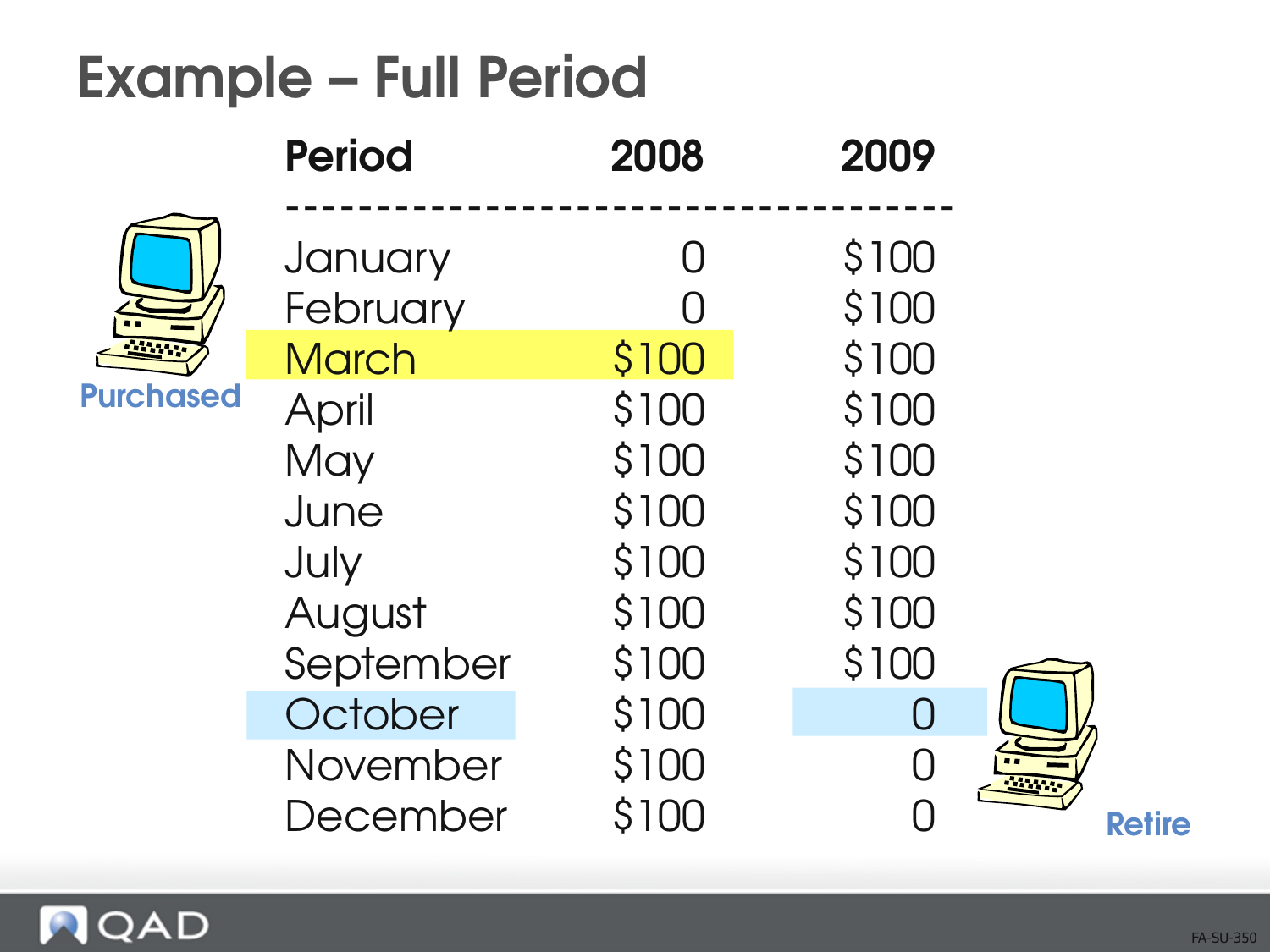

# Example – Full Period
Period	2008	2009
-------------------------------------
January	0	$100
February	0	$100
March	 $100	$100
April	$100	$100
May	$100	$100
June	$100	$100
July	$100	$100
August	$100	$100
September	$100	 $100
October	$100	0
November	$100	0
December	$100	0

Purchased

Retire
FA-SU-350